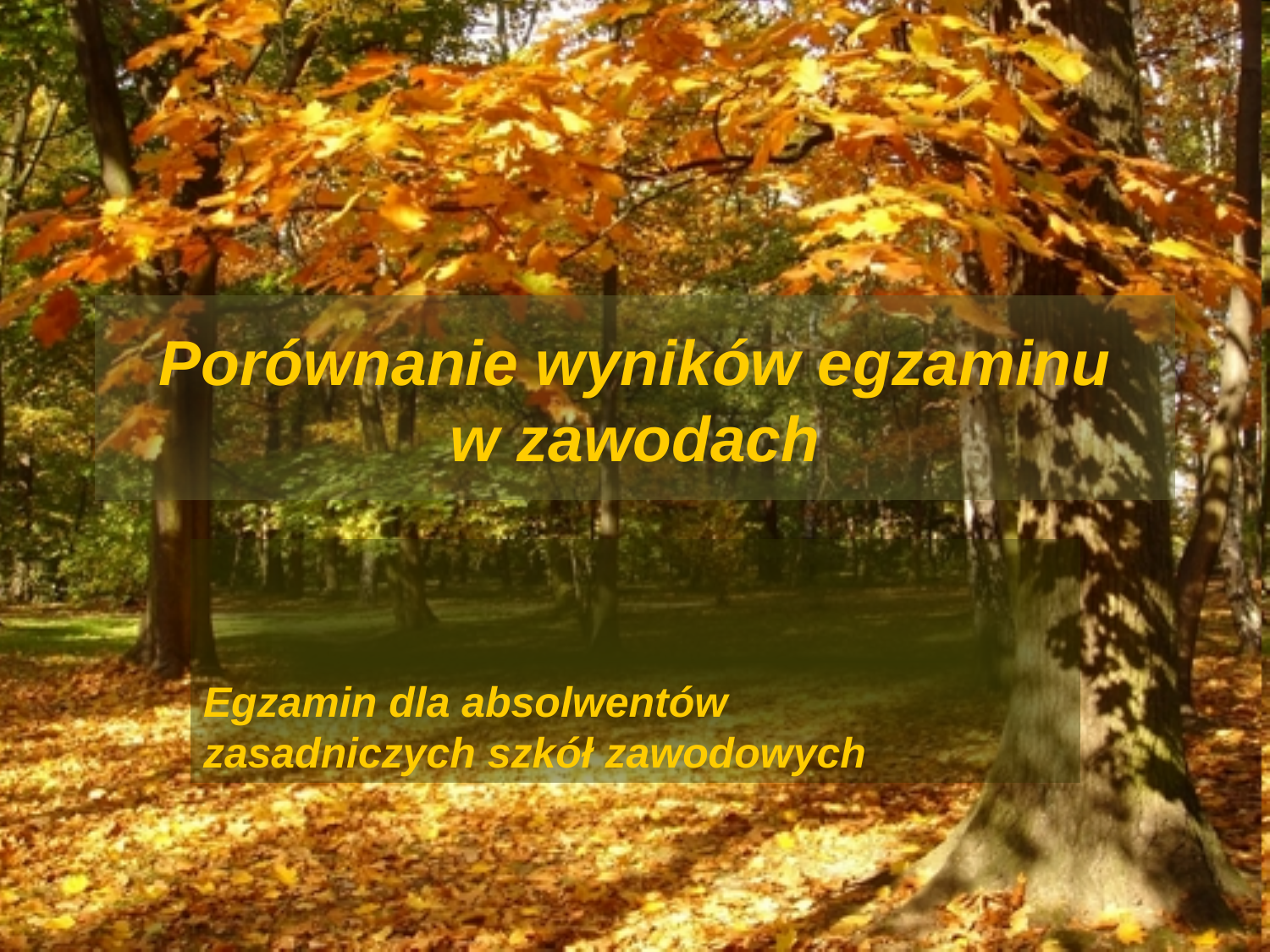

# Porównanie wyników egzaminu w zawodach
Egzamin dla absolwentów
zasadniczych szkół zawodowych